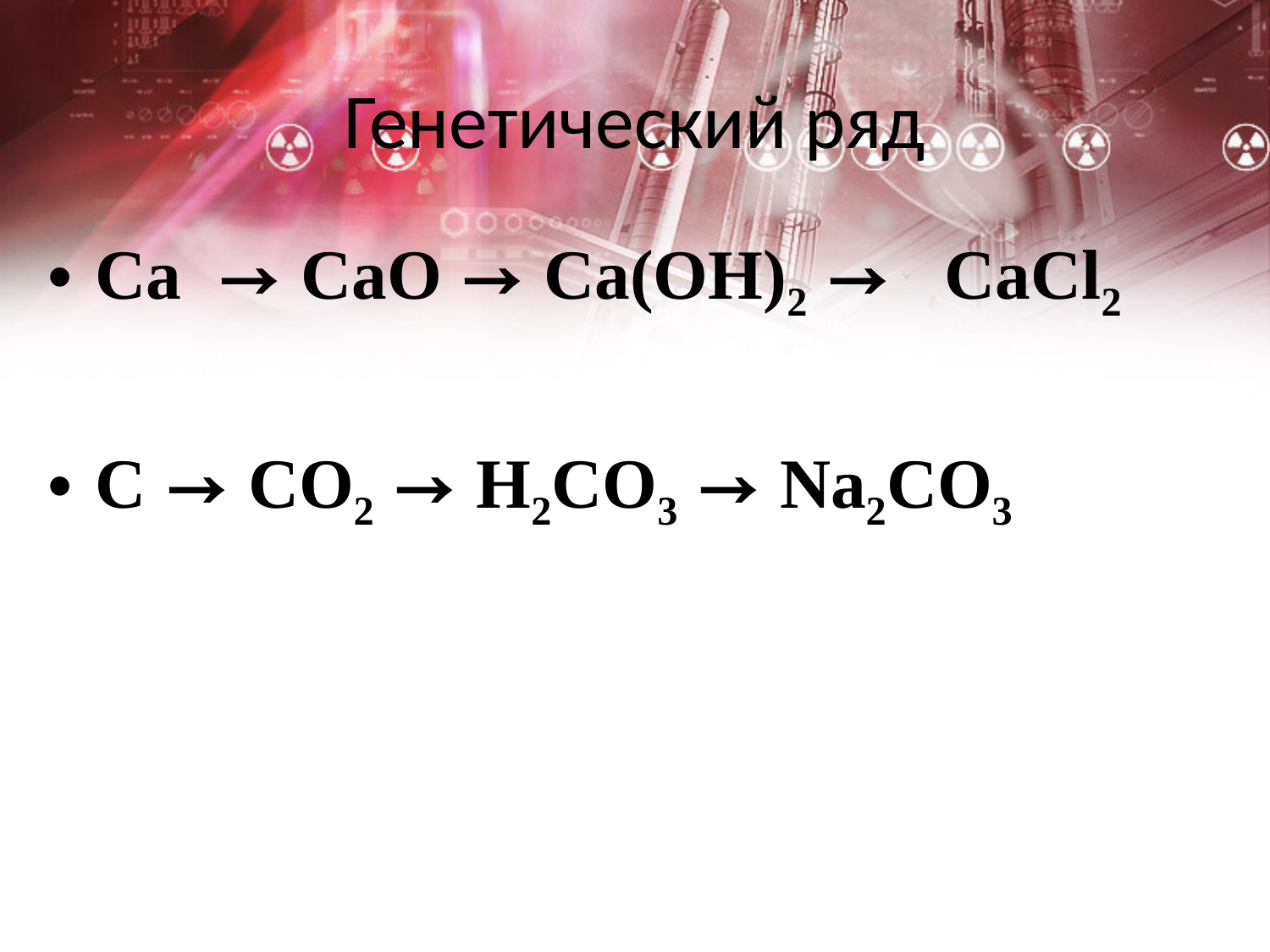

# Генетический ряд
Ca  → CaO → Ca(OH)2 →   CaCl2

C → CO2 → H2CO3 → Na2CO3